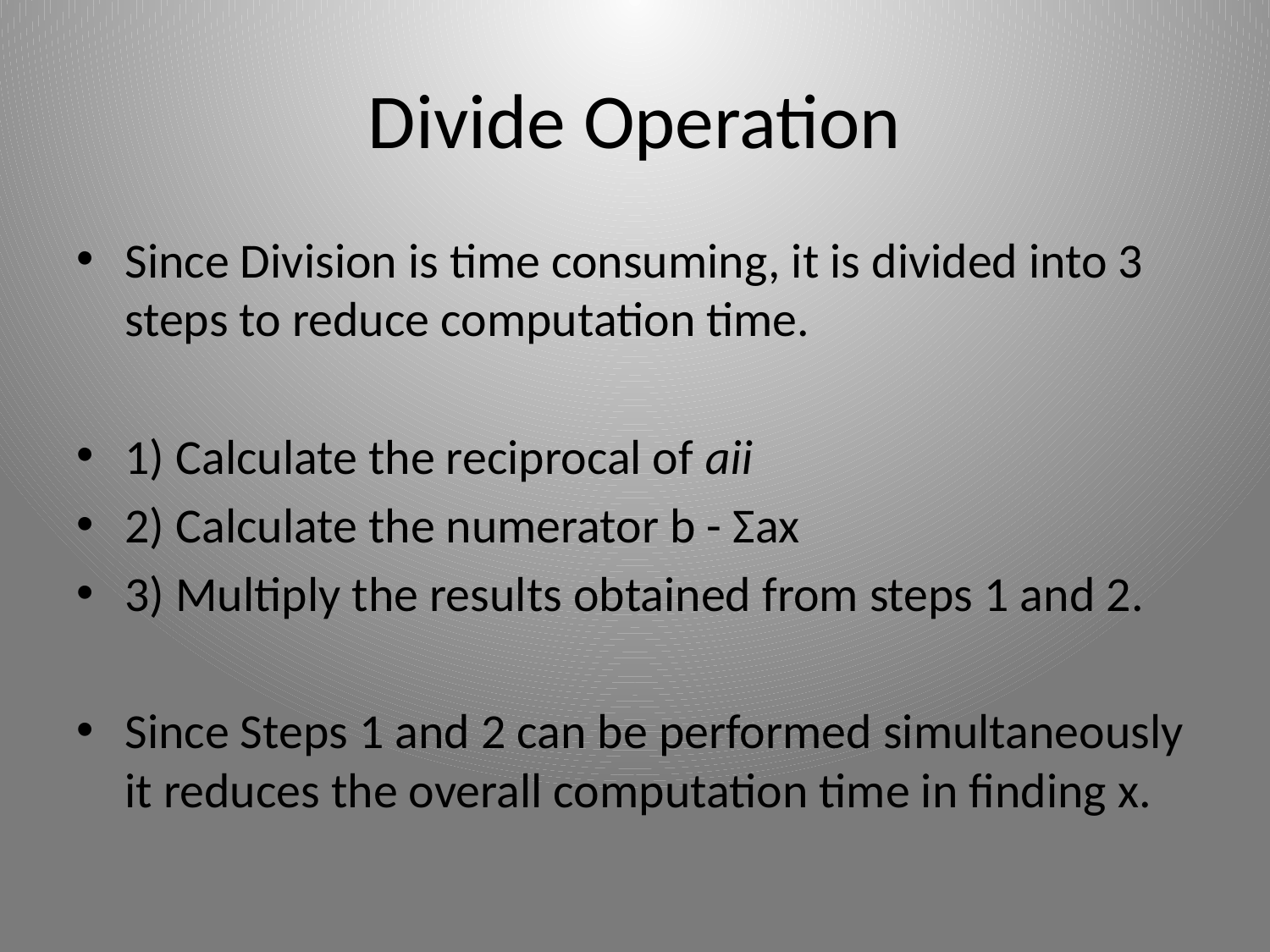

# Divide Operation
Since Division is time consuming, it is divided into 3 steps to reduce computation time.

1) Calculate the reciprocal of aii
2) Calculate the numerator b - Σax
3) Multiply the results obtained from steps 1 and 2.

Since Steps 1 and 2 can be performed simultaneously it reduces the overall computation time in finding x.